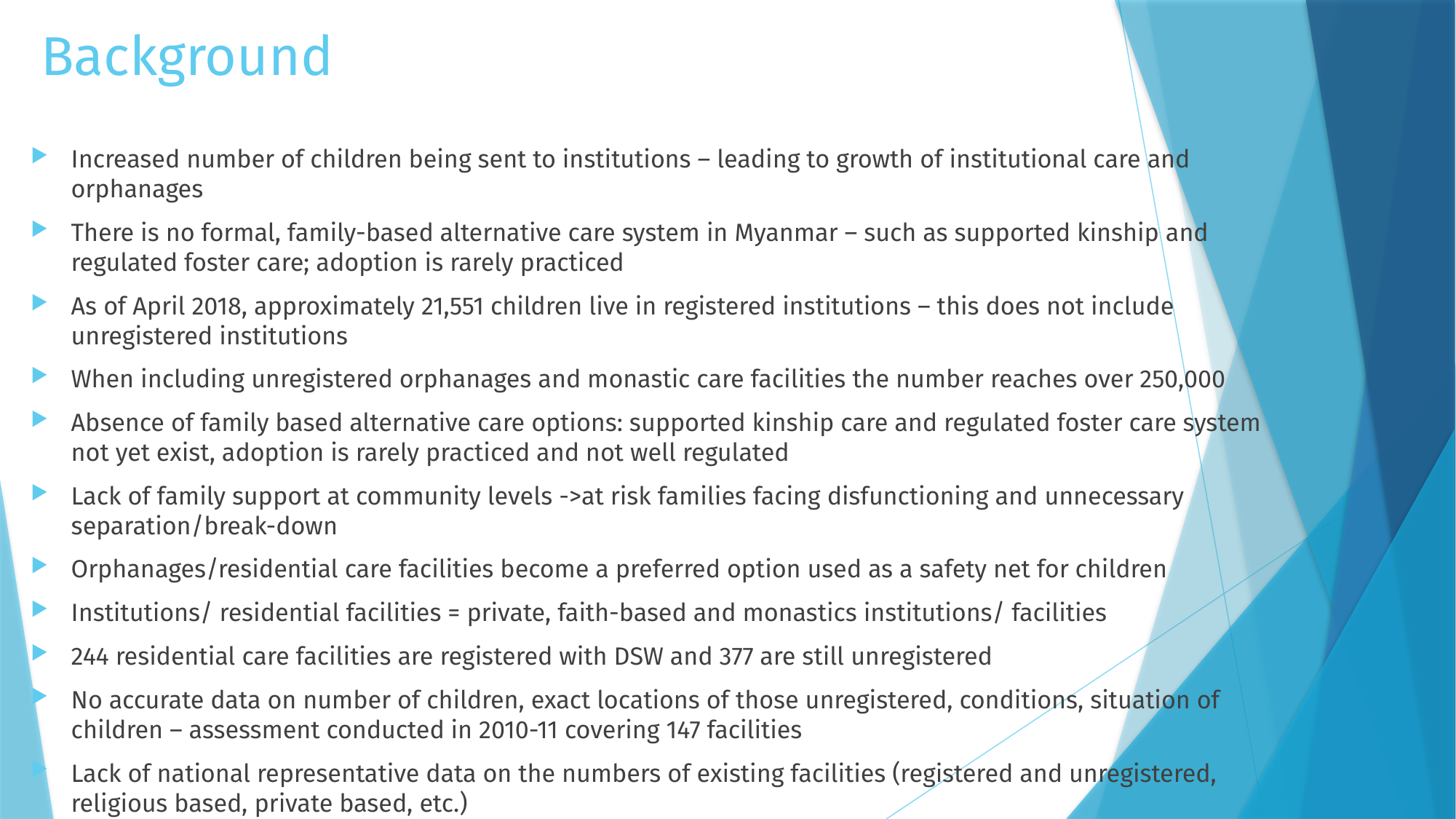

# Background
Increased number of children being sent to institutions – leading to growth of institutional care and orphanages
There is no formal, family-based alternative care system in Myanmar – such as supported kinship and regulated foster care; adoption is rarely practiced
As of April 2018, approximately 21,551 children live in registered institutions – this does not include unregistered institutions
When including unregistered orphanages and monastic care facilities the number reaches over 250,000
Absence of family based alternative care options: supported kinship care and regulated foster care system not yet exist, adoption is rarely practiced and not well regulated
Lack of family support at community levels ->at risk families facing disfunctioning and unnecessary separation/break-down
Orphanages/residential care facilities become a preferred option used as a safety net for children
Institutions/ residential facilities = private, faith-based and monastics institutions/ facilities
244 residential care facilities are registered with DSW and 377 are still unregistered
No accurate data on number of children, exact locations of those unregistered, conditions, situation of children – assessment conducted in 2010-11 covering 147 facilities
Lack of national representative data on the numbers of existing facilities (registered and unregistered, religious based, private based, etc.)